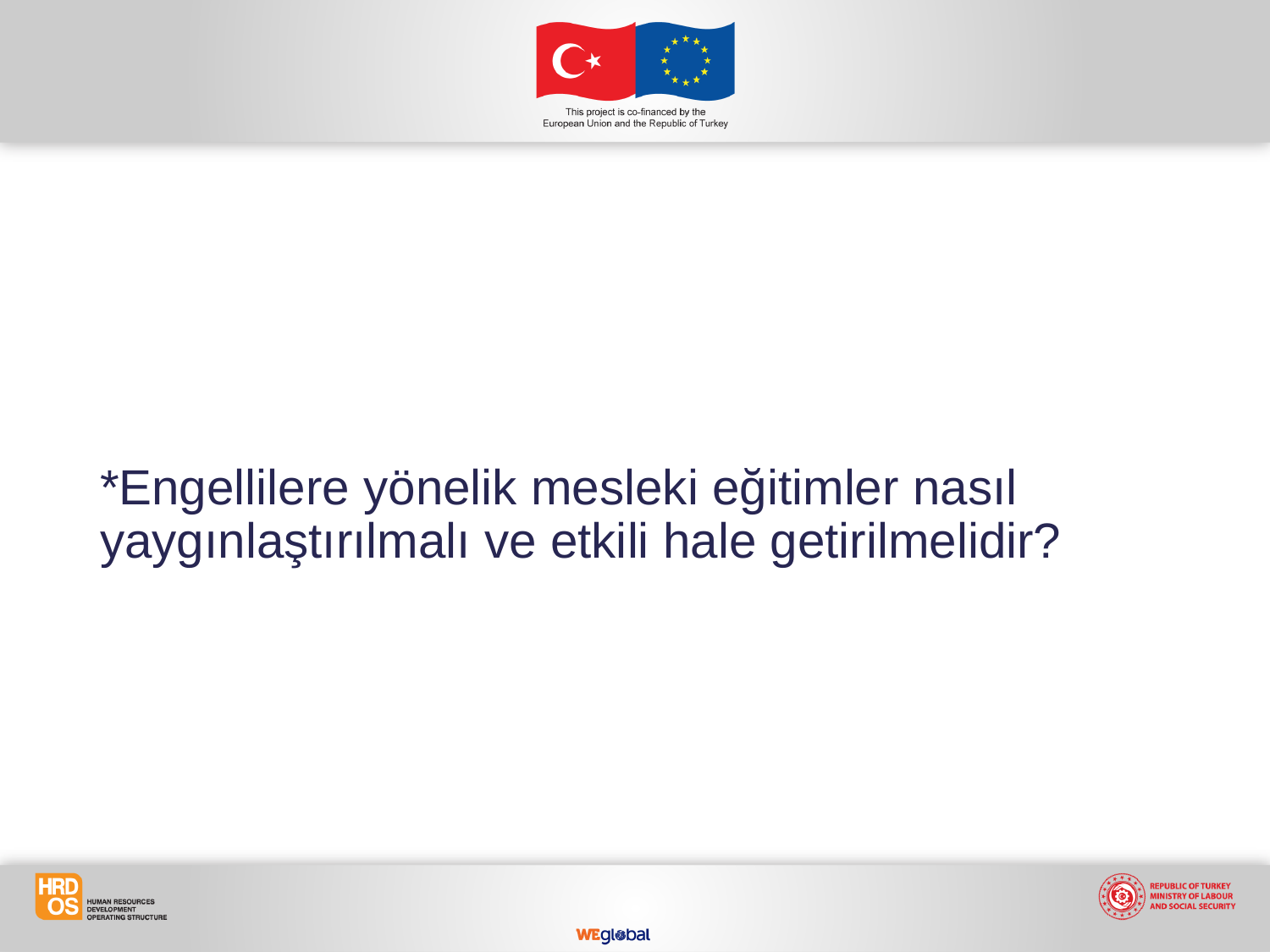

*Engellilere yönelik mesleki eğitimler nasıl yaygınlaştırılmalı ve etkili hale getirilmelidir?